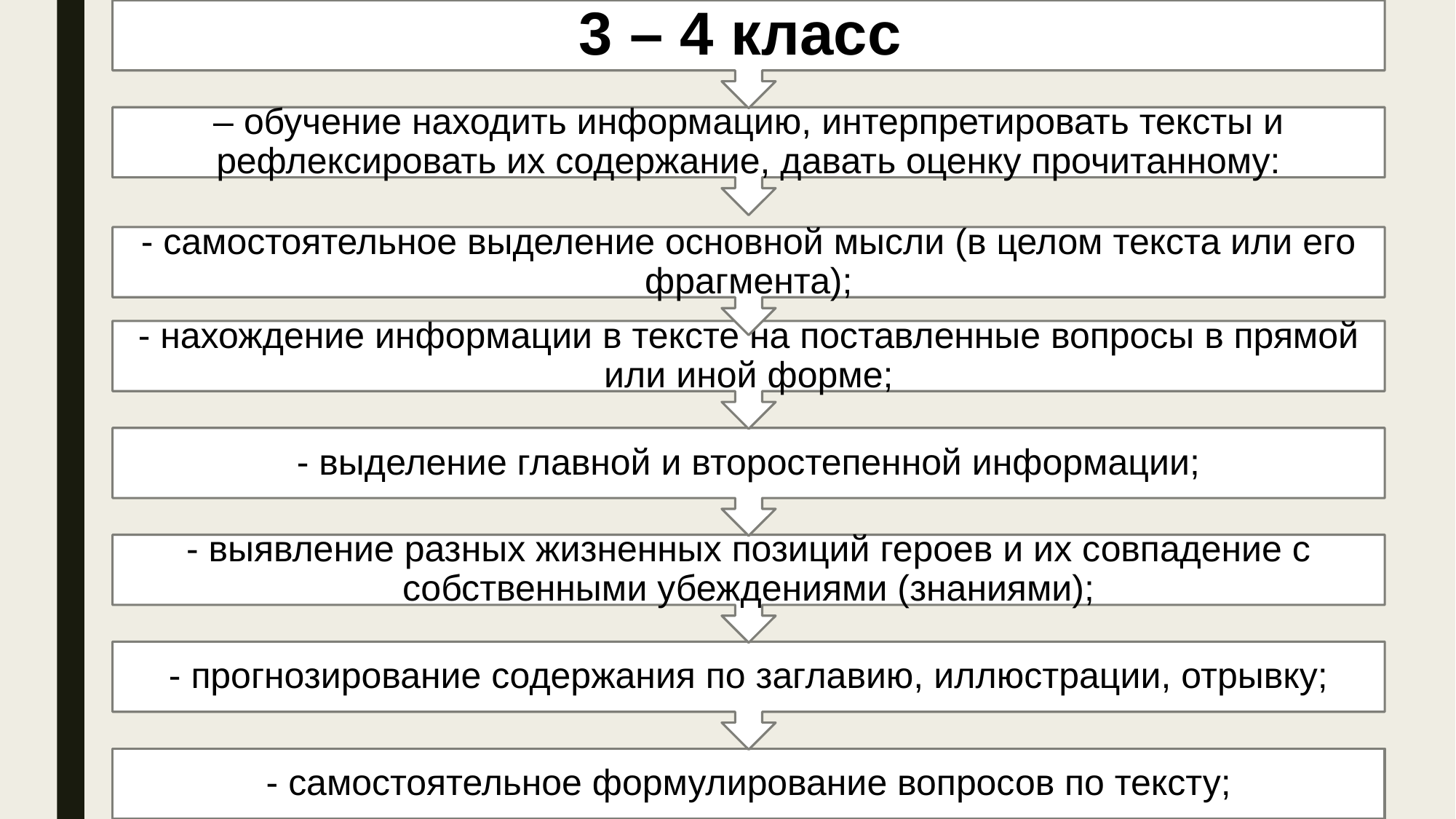

- самостоятельное формулирование вопросов по тексту;
- прогнозирование содержания по заглавию, иллюстрации, отрывку;
- выявление разных жизненных позиций героев и их совпадение с собственными убеждениями (знаниями);
- выделение главной и второстепенной информации;
- нахождение информации в тексте на поставленные вопросы в прямой или иной форме;
- самостоятельное выделение основной мысли (в целом текста или его фрагмента);
– обучение находить информацию, интерпретировать тексты и рефлексировать их содержание, давать оценку прочитанному:
3 – 4 класс
#